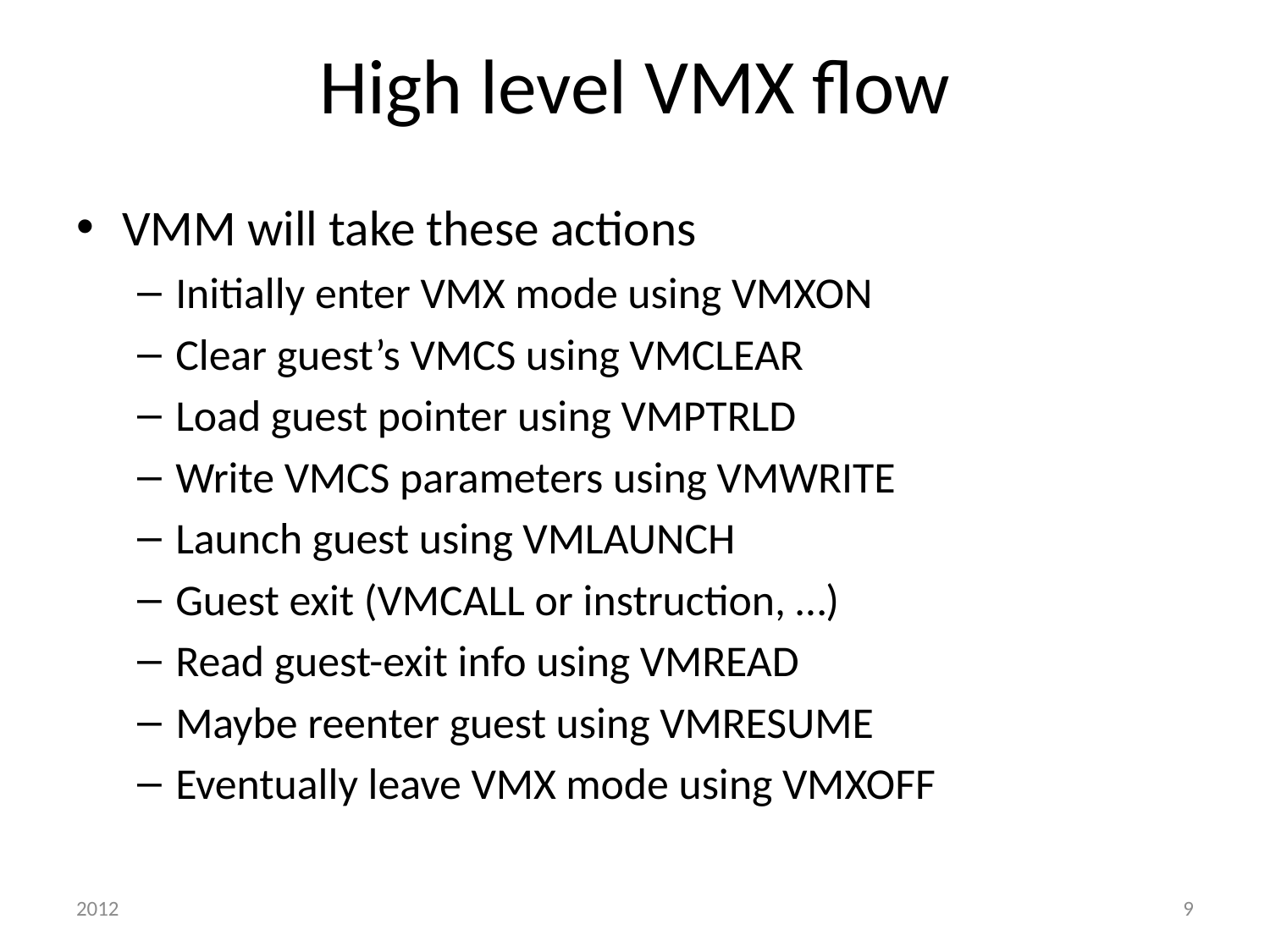

# High level VMX flow
VMM will take these actions
Initially enter VMX mode using VMXON
Clear guest’s VMCS using VMCLEAR
Load guest pointer using VMPTRLD
Write VMCS parameters using VMWRITE
Launch guest using VMLAUNCH
Guest exit (VMCALL or instruction, …)
Read guest-exit info using VMREAD
Maybe reenter guest using VMRESUME
Eventually leave VMX mode using VMXOFF
2012

9